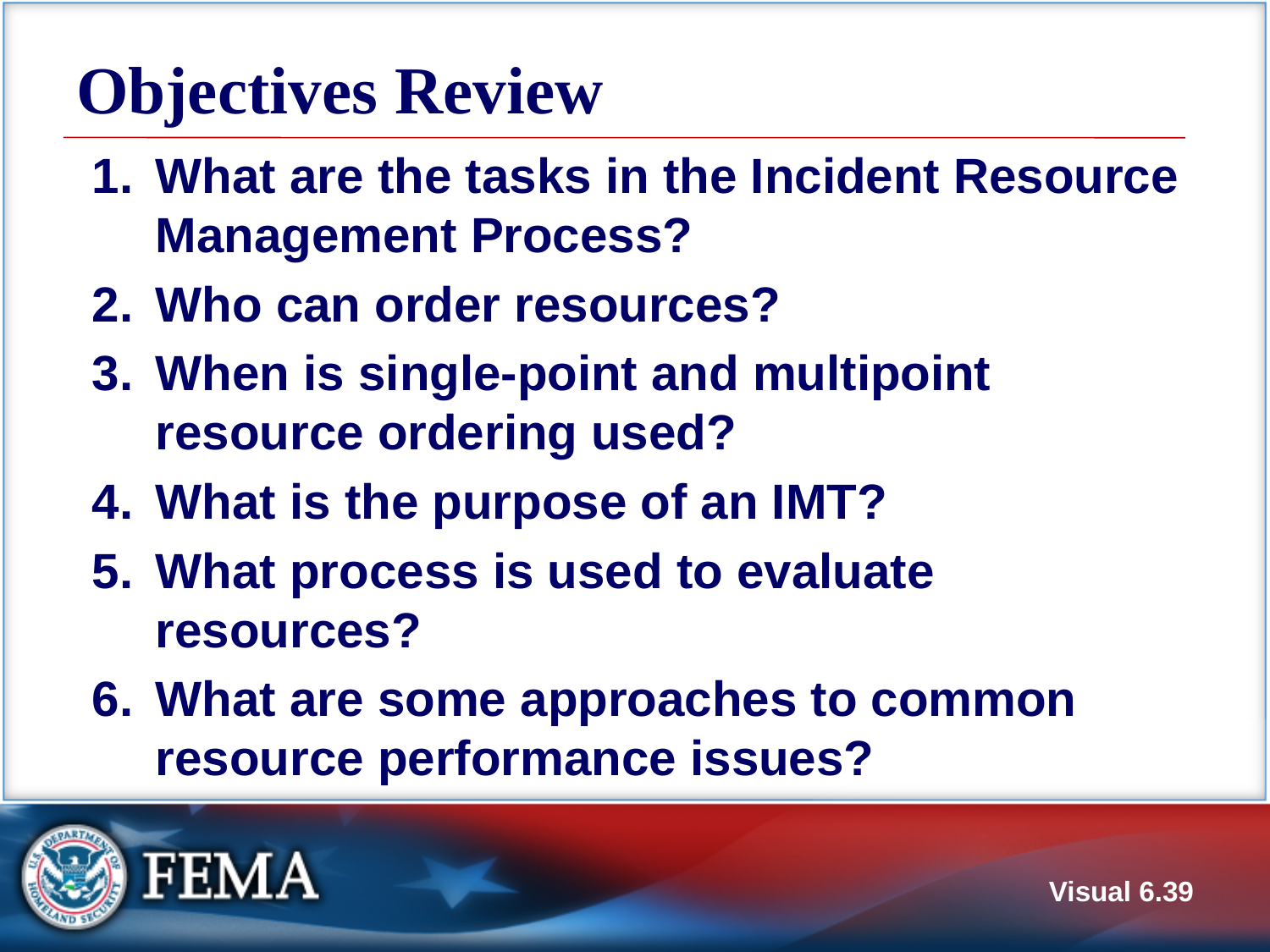

# Objectives Review
What are the tasks in the Incident Resource Management Process?
Who can order resources?
When is single-point and multipoint resource ordering used?
What is the purpose of an IMT?
What process is used to evaluate resources?
What are some approaches to common resource performance issues?

Visual 6.39